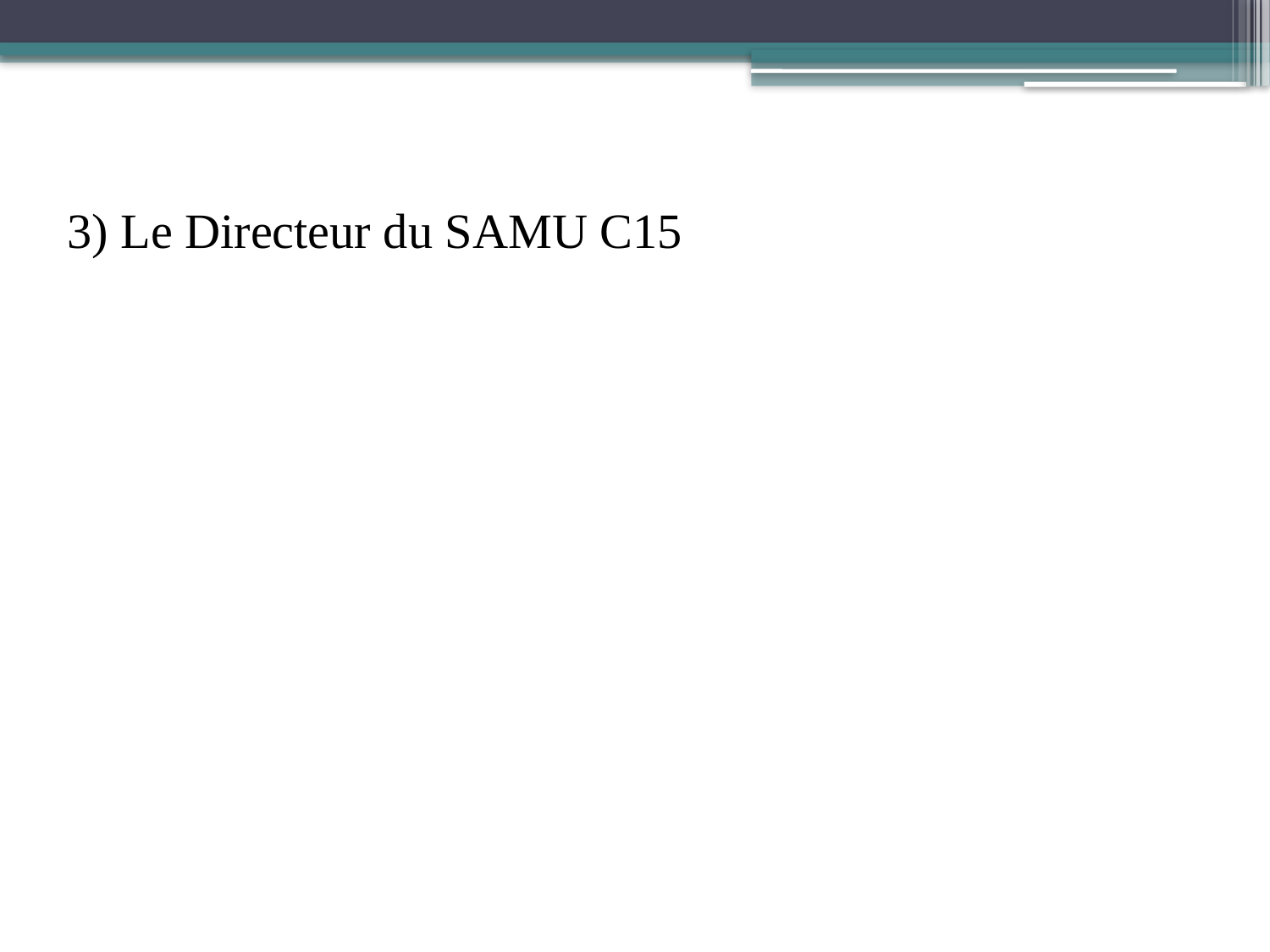

# 3) Le Directeur du SAMU C15